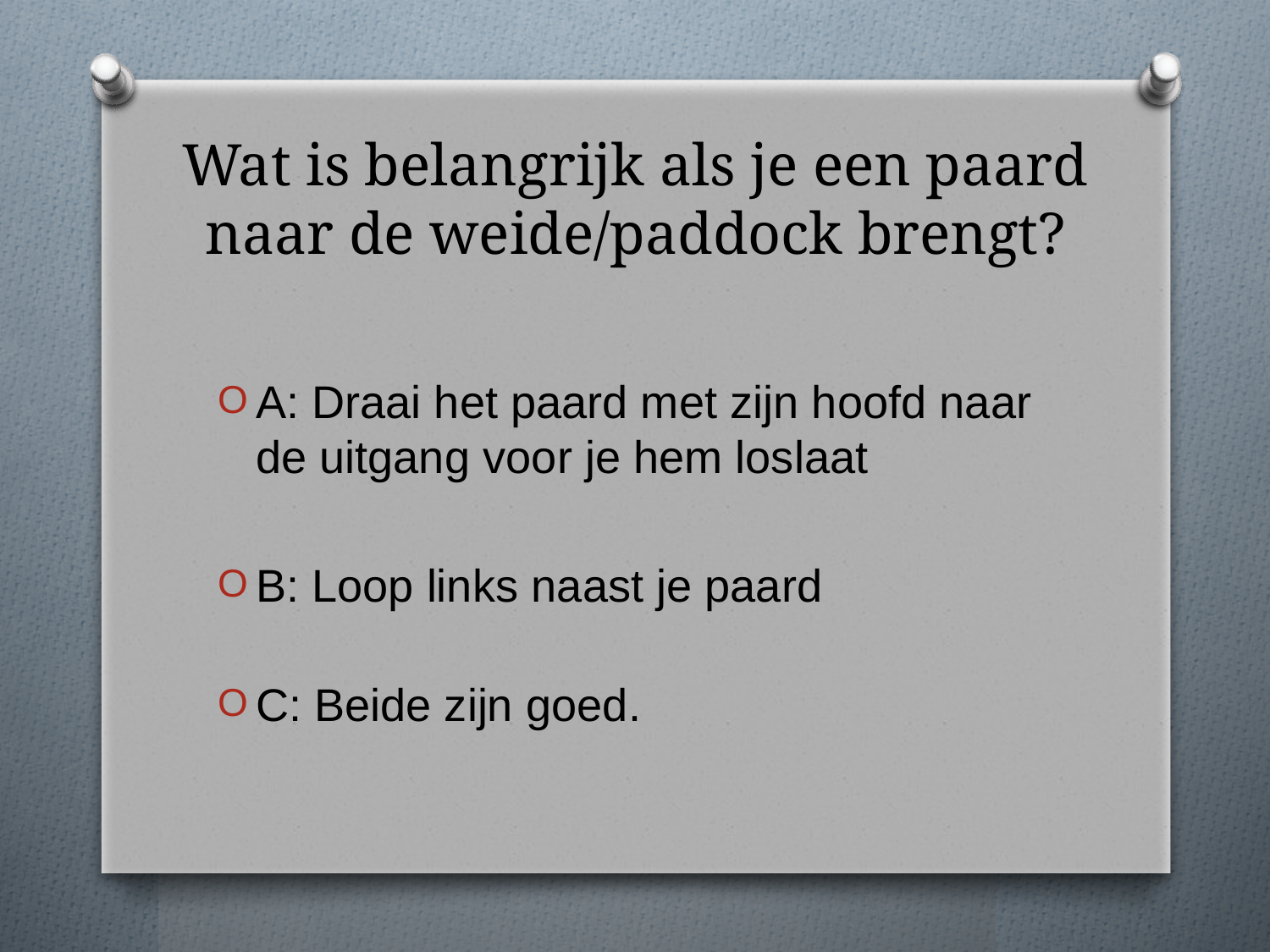

# Wat is belangrijk als je een paard naar de weide/paddock brengt?
A: Draai het paard met zijn hoofd naar de uitgang voor je hem loslaat

B: Loop links naast je paard
C: Beide zijn goed.